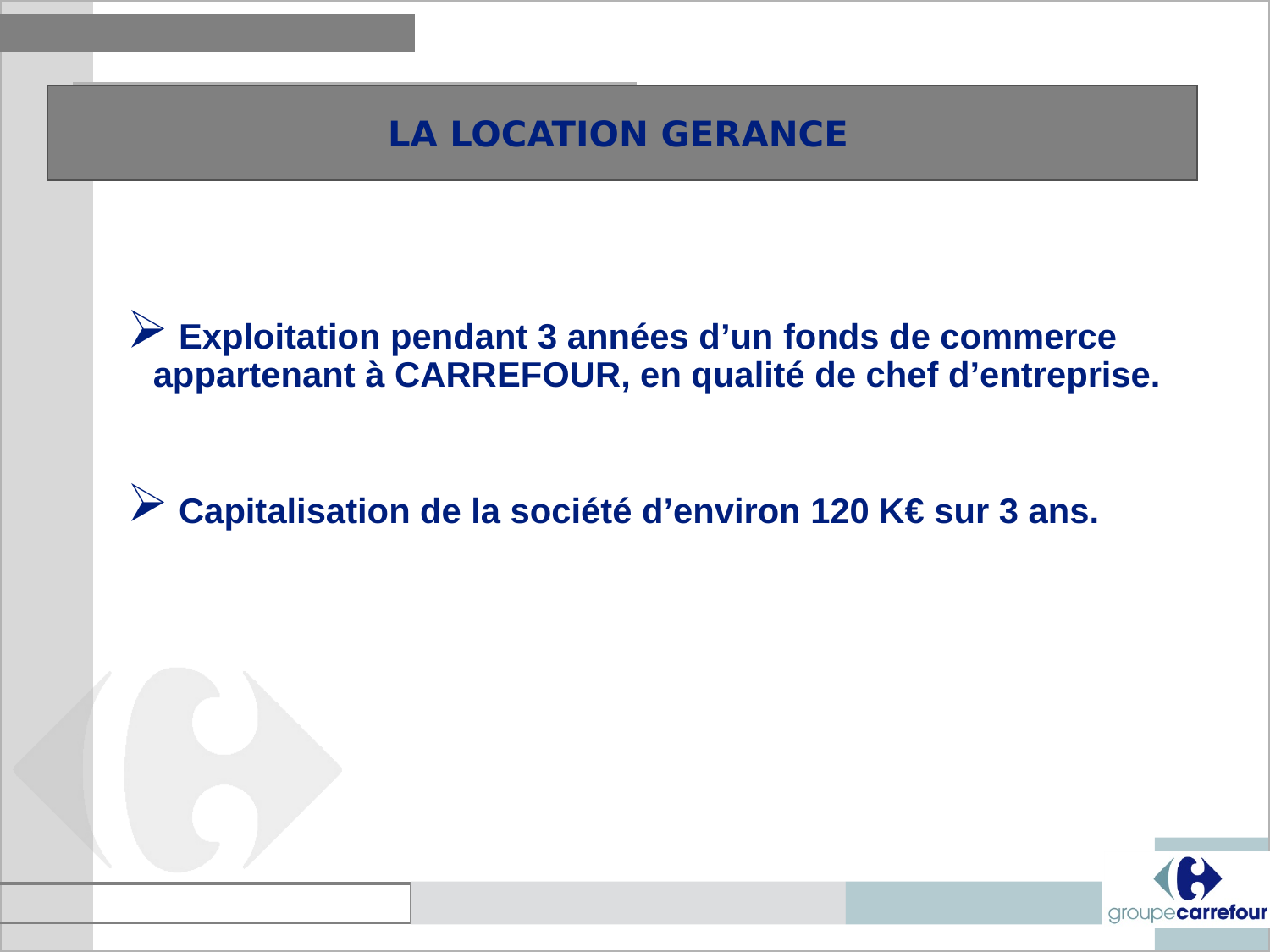

LA LOCATION GERANCE
#
 Exploitation pendant 3 années d’un fonds de commerce appartenant à CARREFOUR, en qualité de chef d’entreprise.
 Capitalisation de la société d’environ 120 K€ sur 3 ans.